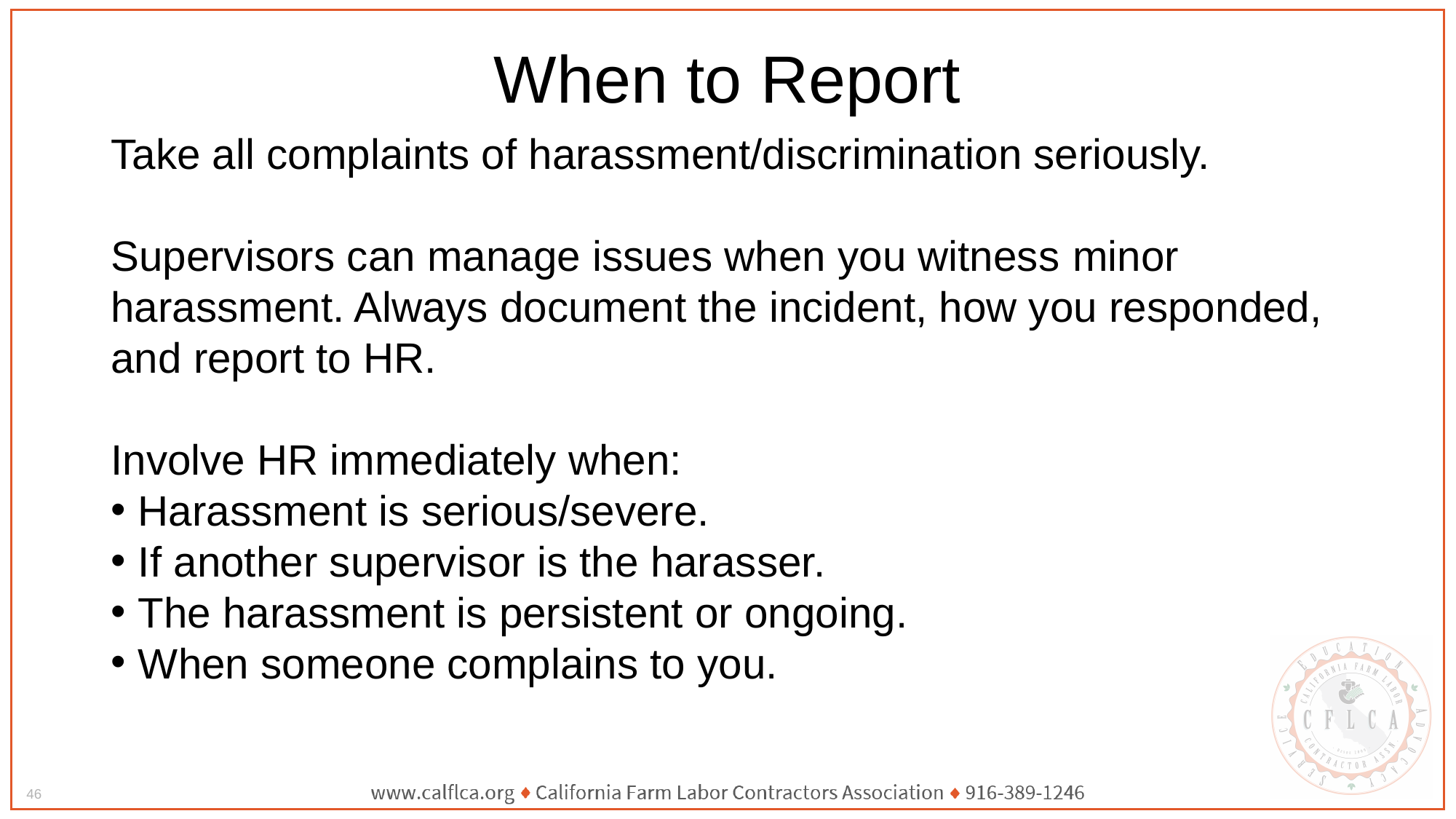

# When to Report
Take all complaints of harassment/discrimination seriously.

Supervisors can manage issues when you witness minor harassment. Always document the incident, how you responded, and report to HR.

Involve HR immediately when:
Harassment is serious/severe.
If another supervisor is the harasser.
The harassment is persistent or ongoing.
When someone complains to you.
46